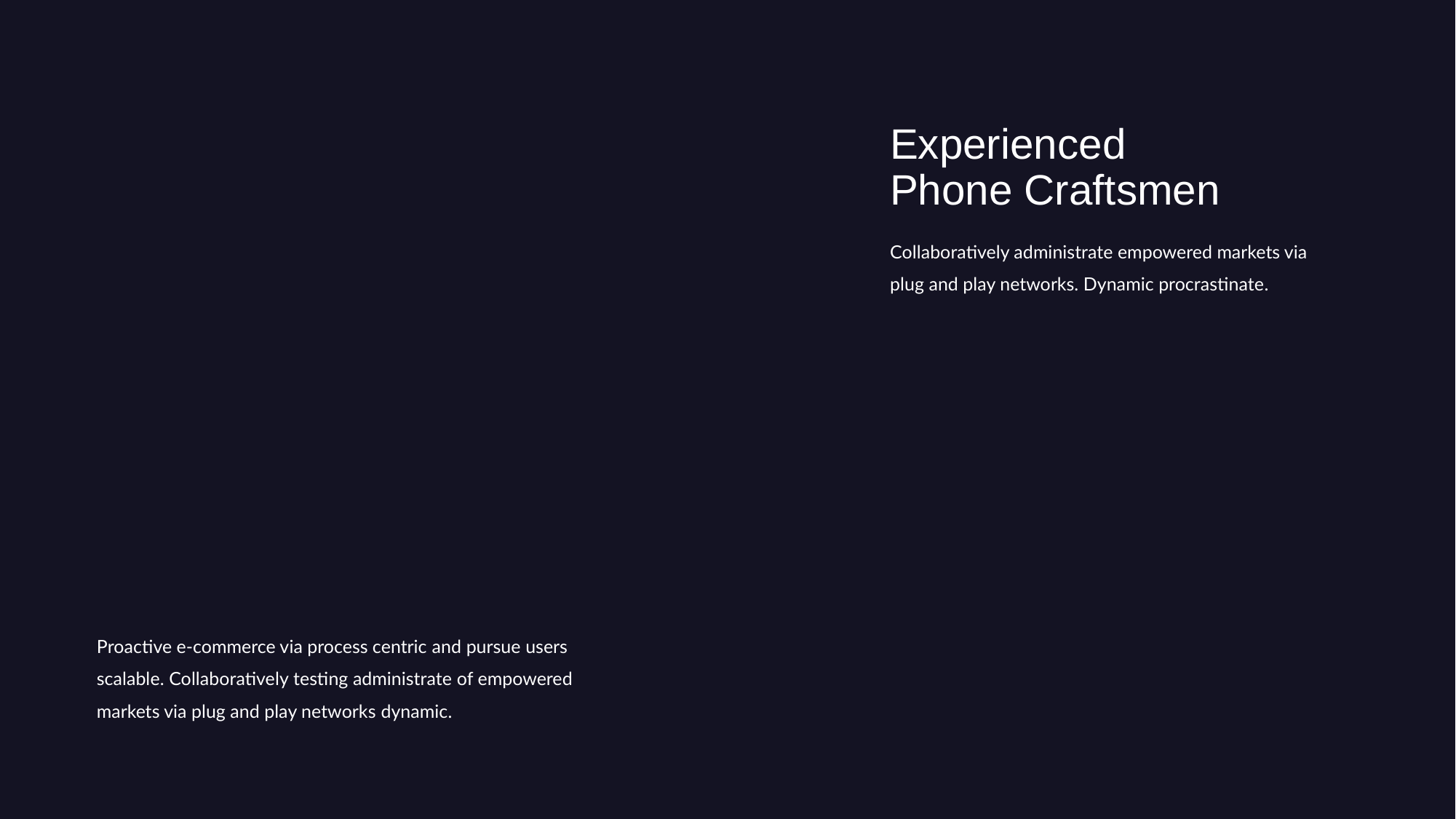

Experienced
Phone Craftsmen
Collaboratively administrate empowered markets via plug and play networks. Dynamic procrastinate.

Proactive e-commerce via process centric and pursue users scalable. Collaboratively testing administrate of empowered markets via plug and play networks dynamic.